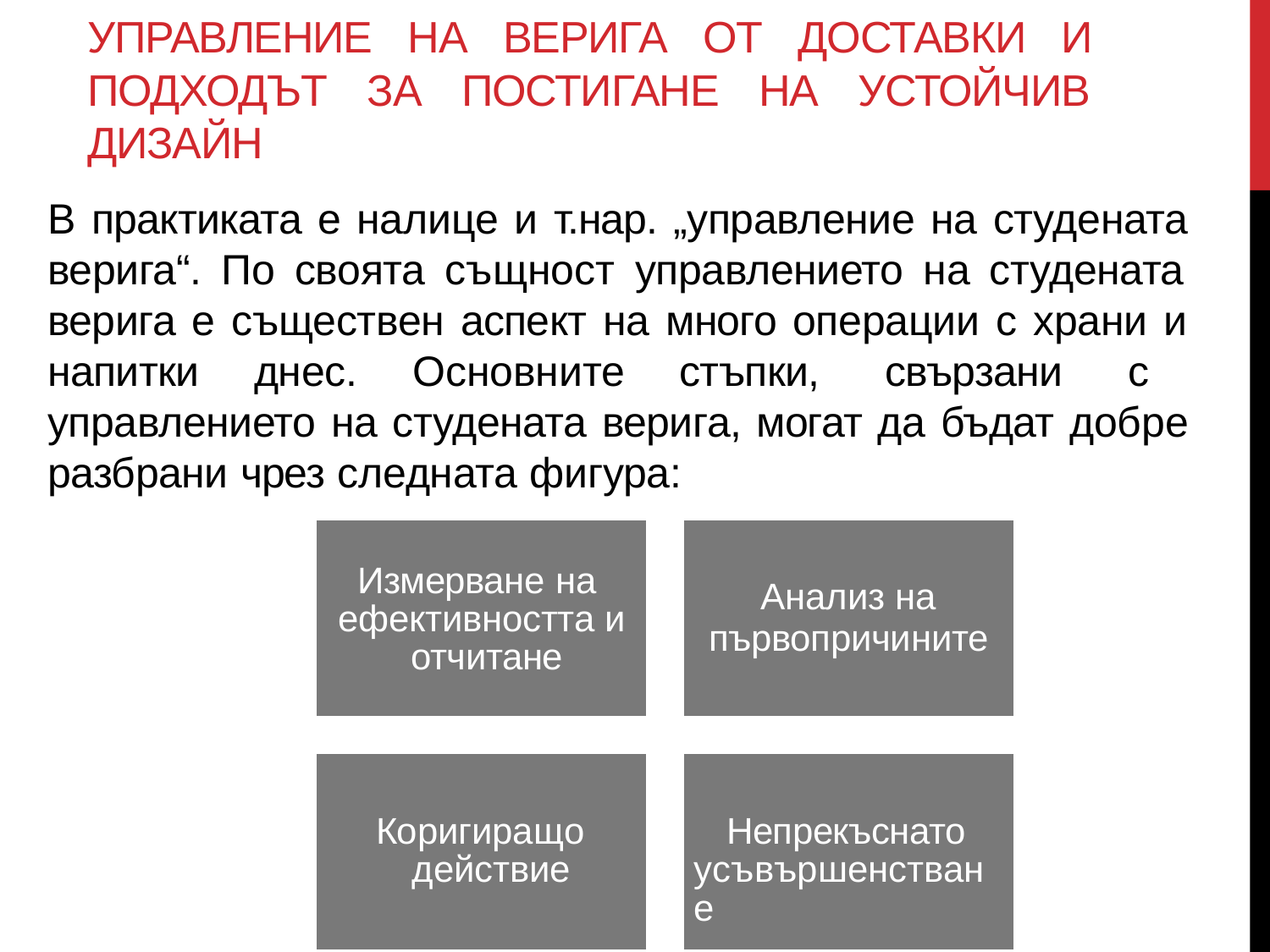

# УПРАВЛЕНИЕ НА ВЕРИГА ОТ ДОСТАВКИ И  ПОДХОДЪТ ЗА ПОСТИГАНЕ НА УСТОЙЧИВ  ДИЗАЙН
В практиката е налице и т.нар. „управление на студената  верига“. По своята същност управлението на студената  верига е съществен аспект на много операции с храни и  напитки днес. Основните стъпки, свързани с  управлението на студената верига, могат да бъдат добре  разбрани чрез следната фигура:

Измерване на  ефективността и  отчитане

Анализ на
първопричините

Коригиращо  действие
Непрекъснато  усъвършенстване